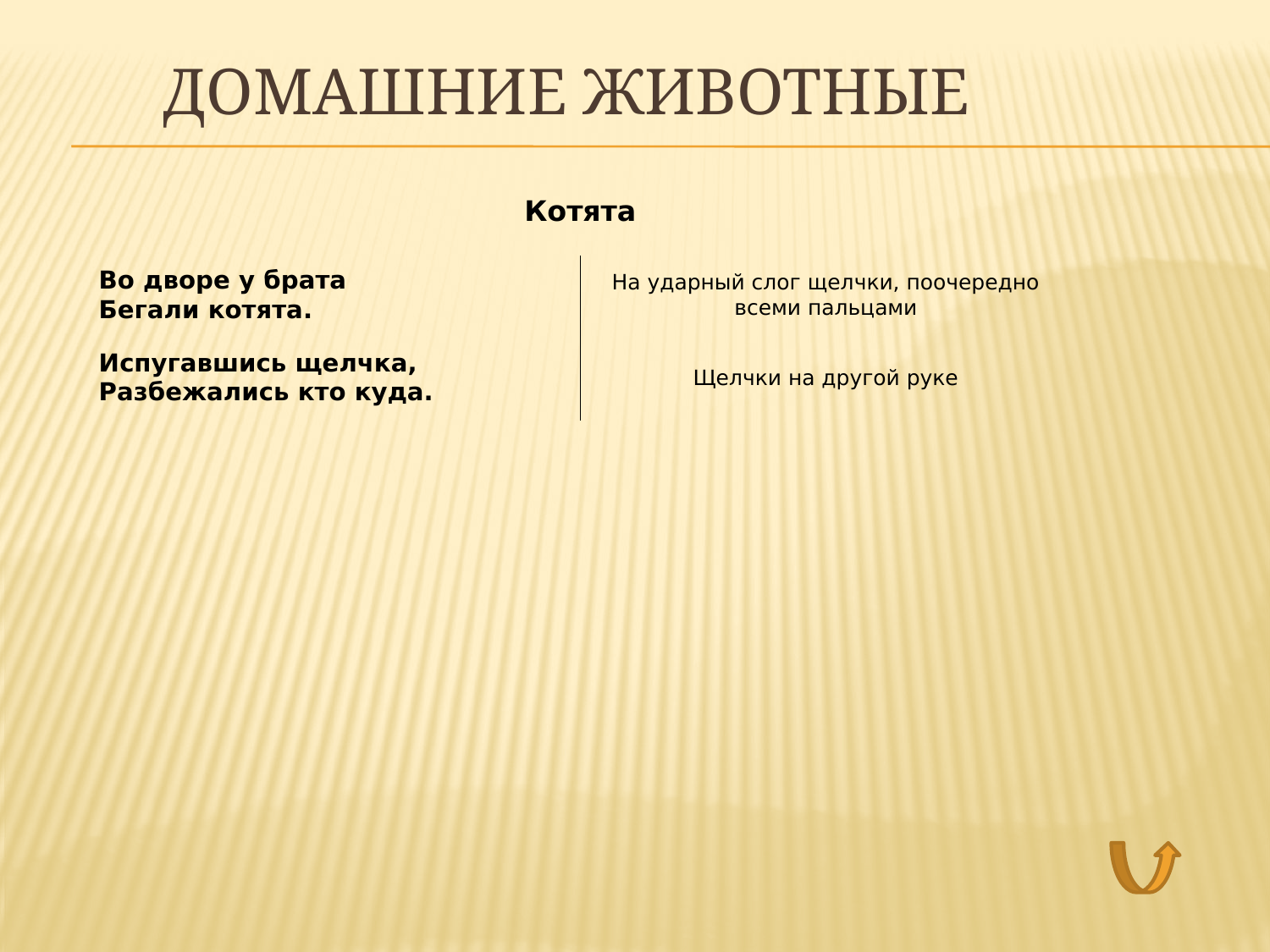

# Домашние животные
| Котята |  |
| --- | --- |
| Во дворе у брата Бегали котята. | На ударный слог щелчки, поочередно всеми пальцами |
| Испугавшись щелчка, Разбежались кто куда. | Щелчки на другой руке |